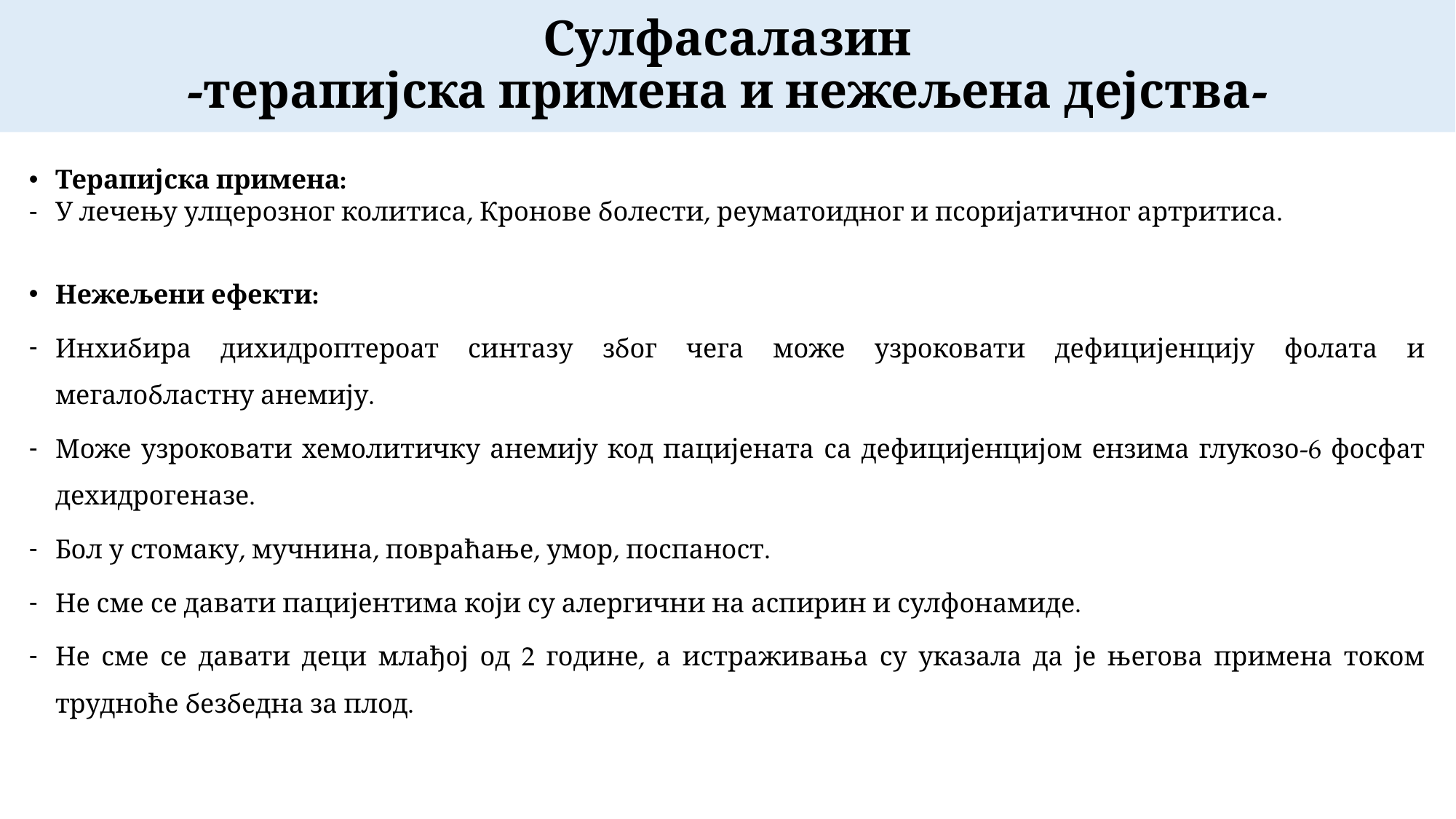

Сулфасалазин
-терапијска примена и нежељена дејства-
Терапијска примена:
У лечењу улцерозног колитиса, Кронове болести, реуматоидног и псоријатичног артритиса.

Нежељени ефекти:
Инхибира дихидроптероат синтазу због чега може узроковати дефицијенцију фолата и мегалобластну анемију.
Може узроковати хемолитичку анемију код пацијената са дефицијенцијом ензима глукозо-6 фосфат дехидрогеназе.
Бол у стомаку, мучнина, повраћање, умор, поспаност.
Не сме се давати пацијентима који су алергични на аспирин и сулфонамиде.
Не сме се давати деци млађој од 2 године, а истраживања су указала да је његова примена током трудноће безбедна за плод.